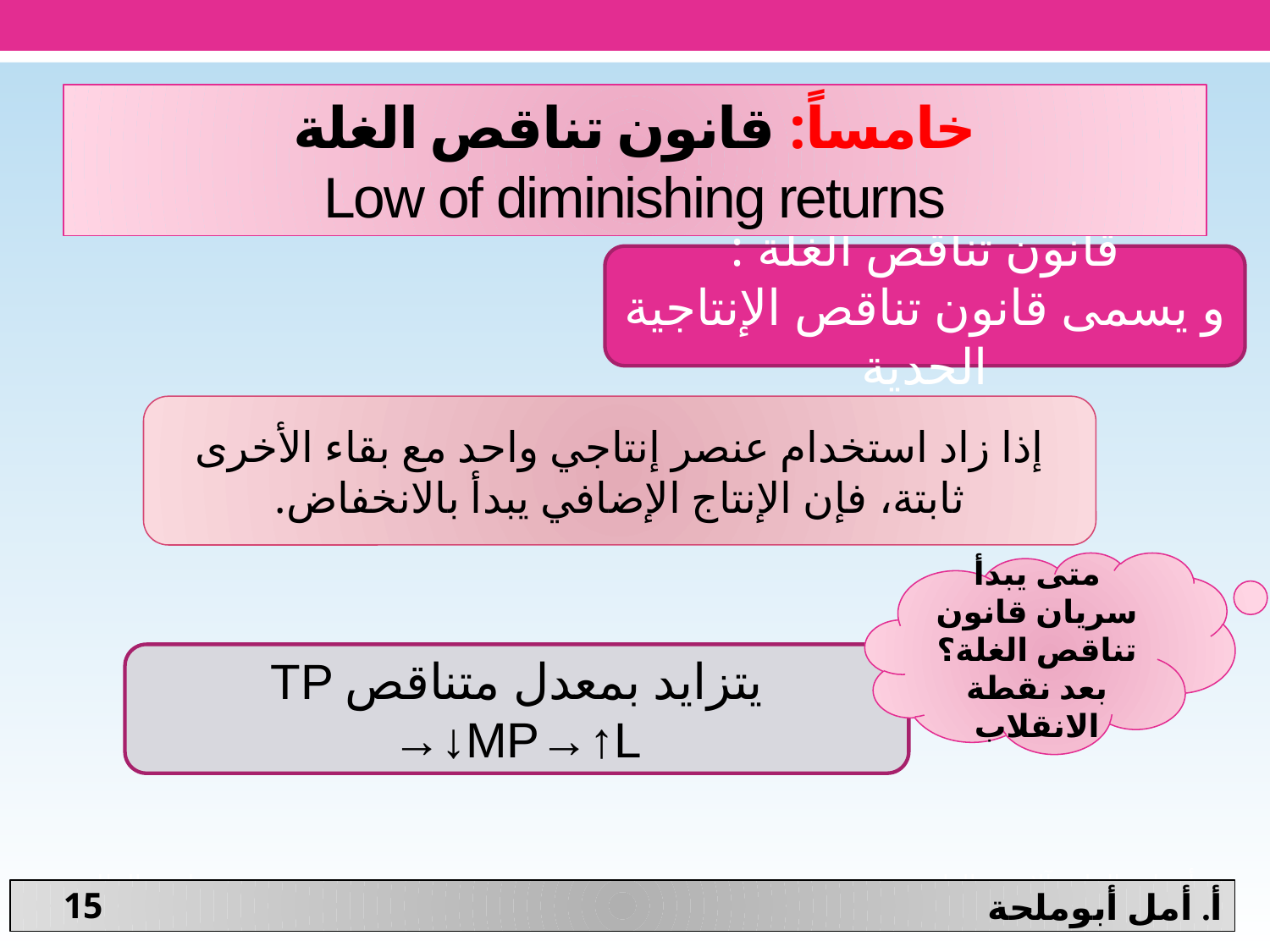

خامساً: قانون تناقص الغلة
Low of diminishing returns
قانون تناقص الغلة :
و يسمى قانون تناقص الإنتاجية الحدية
إذا زاد استخدام عنصر إنتاجي واحد مع بقاء الأخرى ثابتة، فإن الإنتاج الإضافي يبدأ بالانخفاض.
متى يبدأ سريان قانون تناقص الغلة؟
بعد نقطة الانقلاب
يتزايد بمعدل متناقص TP →↓MP→↑L
أستاذة المادة:آلاء عبدالواحد                                                                                          جامعة الملك سعود
15
أ. أمل أبوملحة